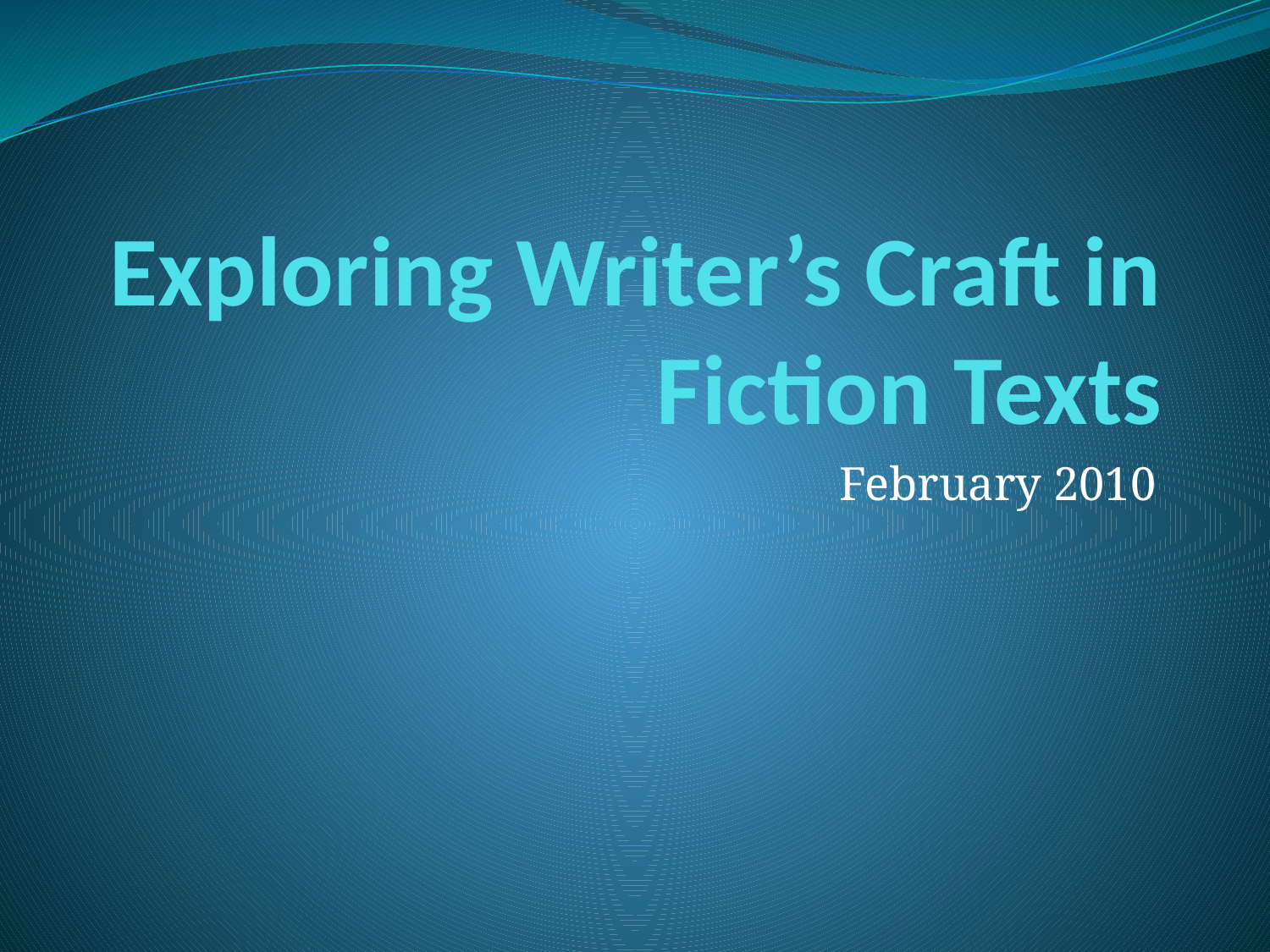

# Exploring Writer’s Craft in Fiction Texts
February 2010